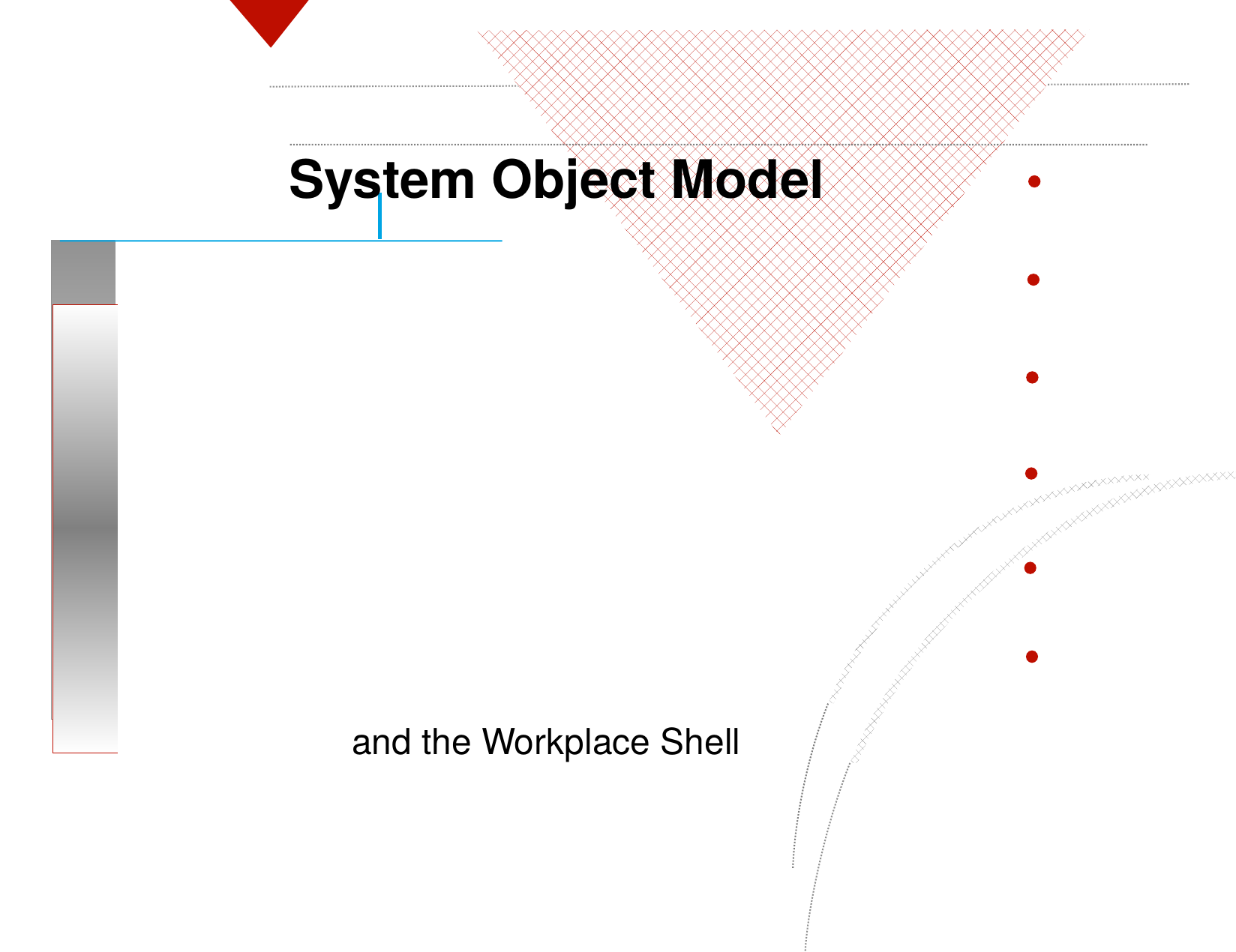

System Object Model

and the Workplace Shell